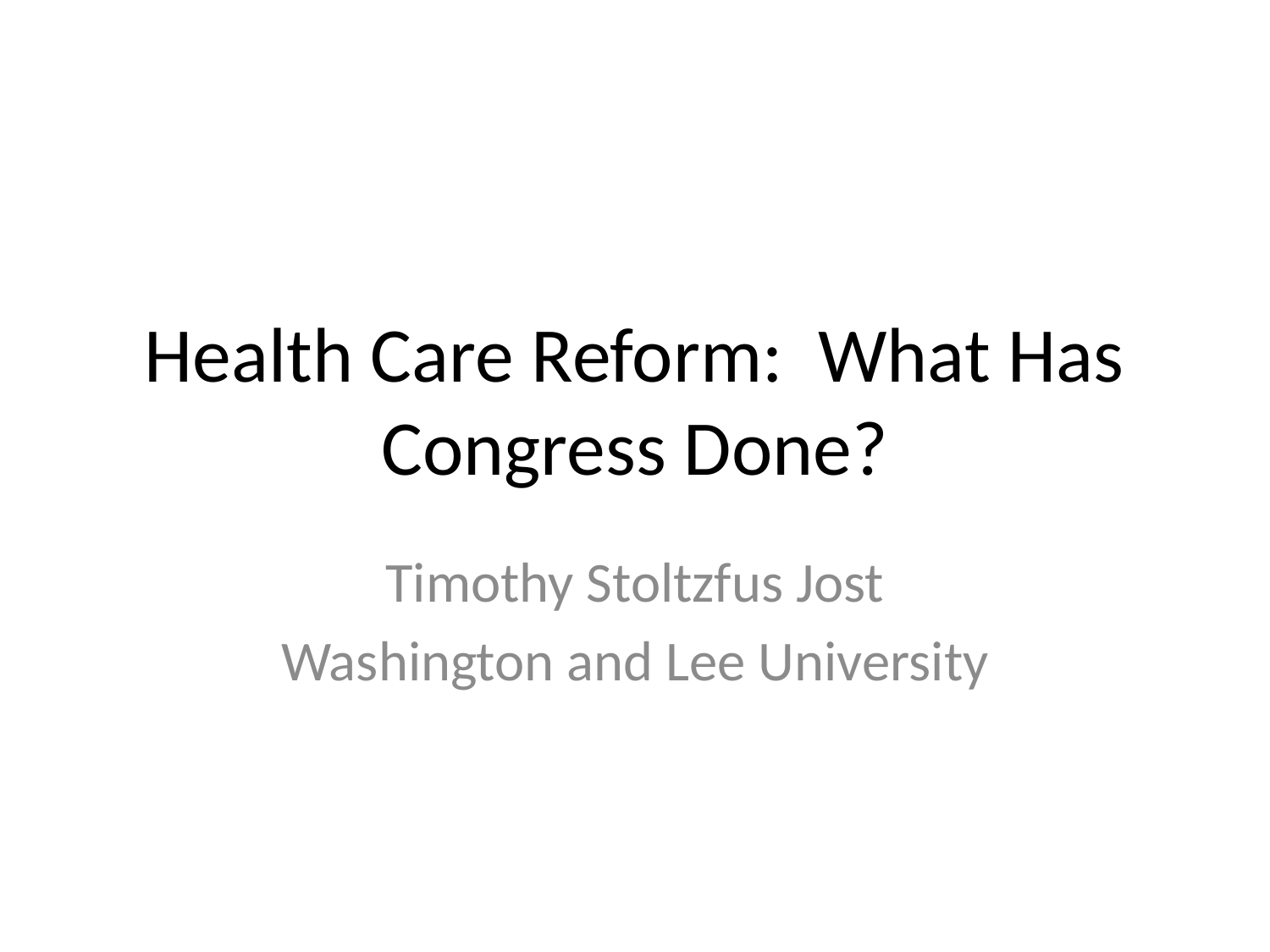

# Health Care Reform:  What Has Congress Done?
Timothy Stoltzfus Jost
Washington and Lee University